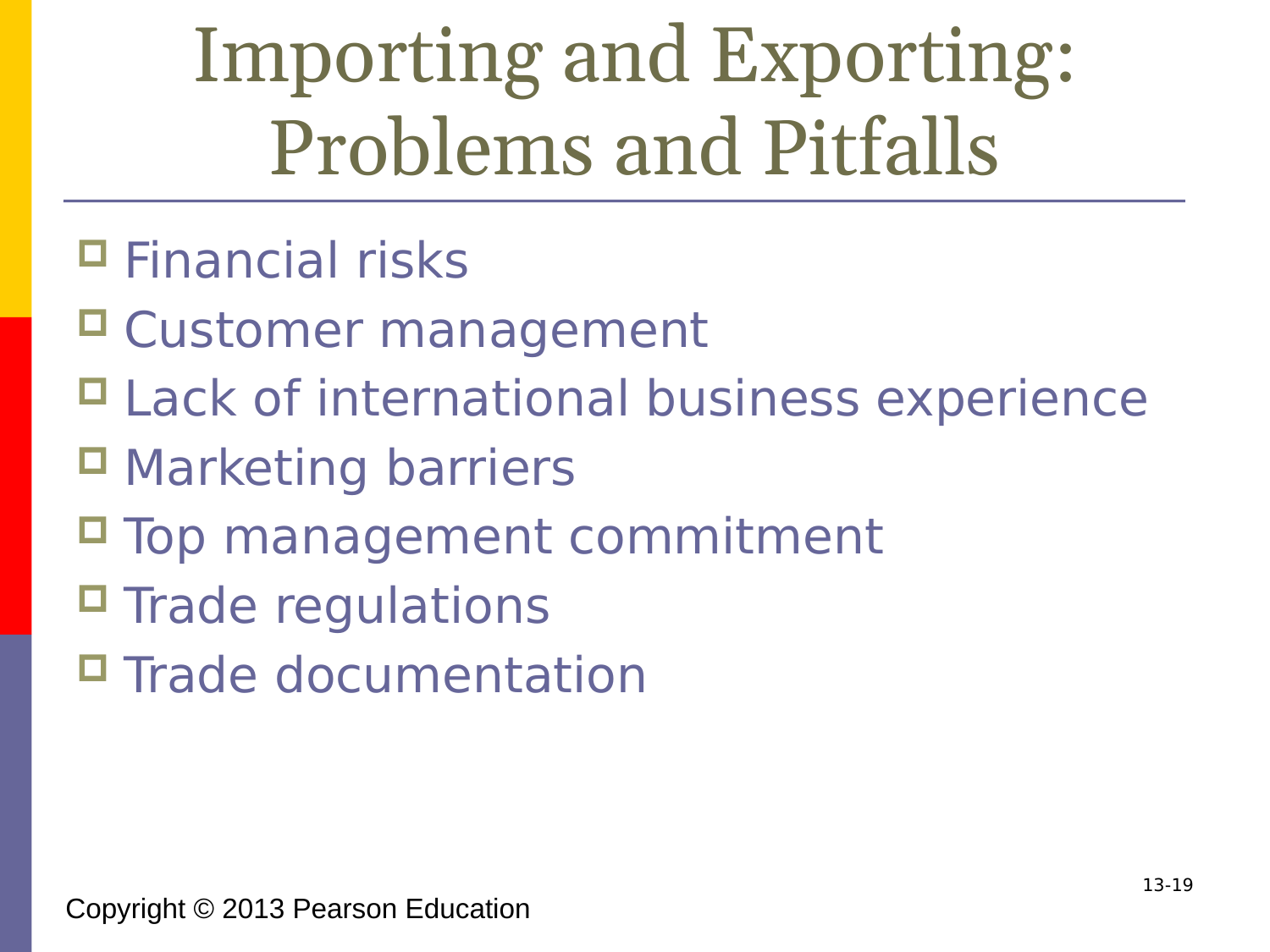

# Importing and Exporting: Problems and Pitfalls
Financial risks
Customer management
Lack of international business experience
Marketing barriers
Top management commitment
Trade regulations
Trade documentation
13-19